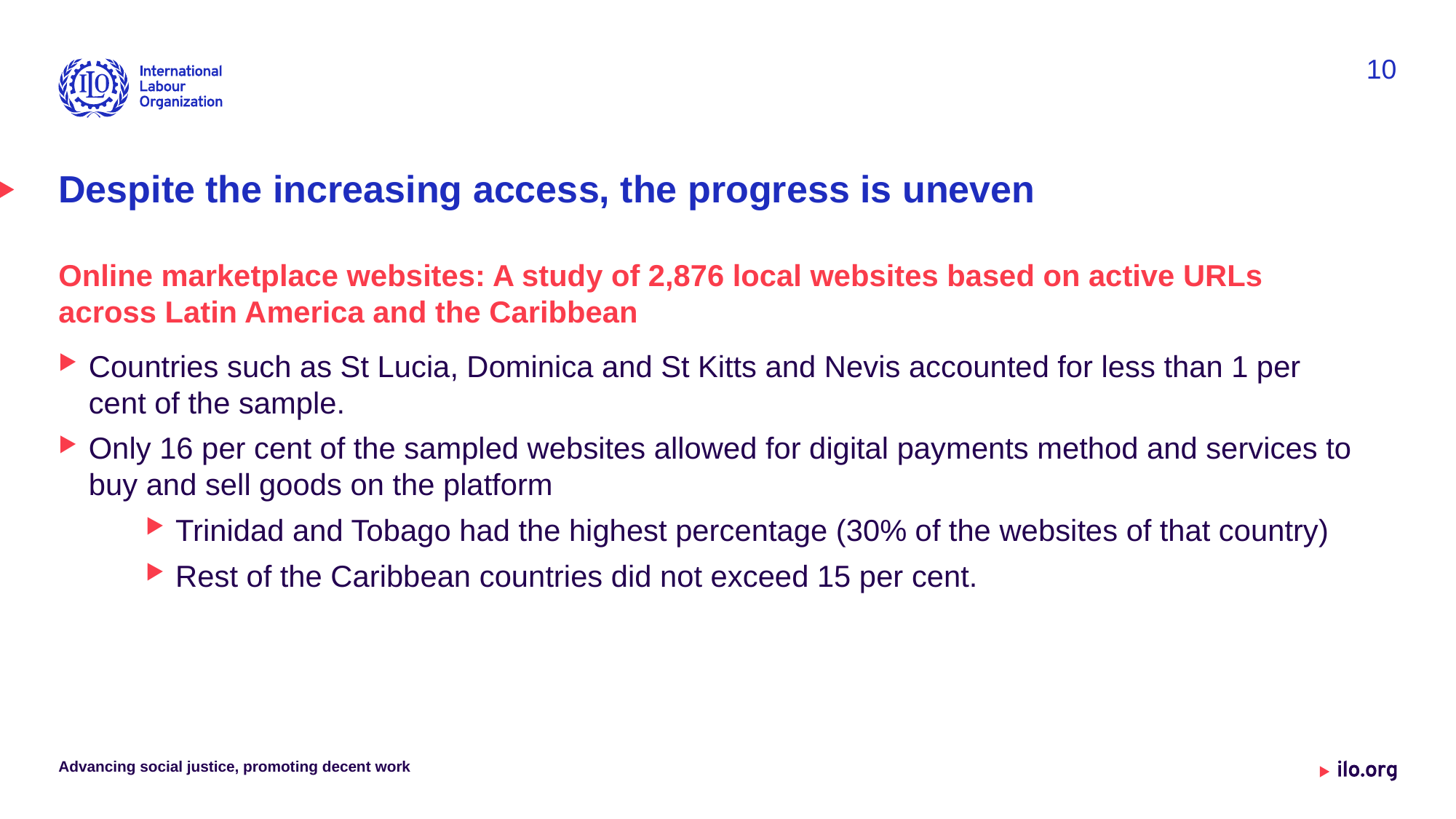

10
# Despite the increasing access, the progress is uneven
Online marketplace websites: A study of 2,876 local websites based on active URLs across Latin America and the Caribbean
Countries such as St Lucia, Dominica and St Kitts and Nevis accounted for less than 1 per cent of the sample.
Only 16 per cent of the sampled websites allowed for digital payments method and services to buy and sell goods on the platform
Trinidad and Tobago had the highest percentage (30% of the websites of that country)
Rest of the Caribbean countries did not exceed 15 per cent.
Advancing social justice, promoting decent work
Date: Monday / 01 / October / 2019